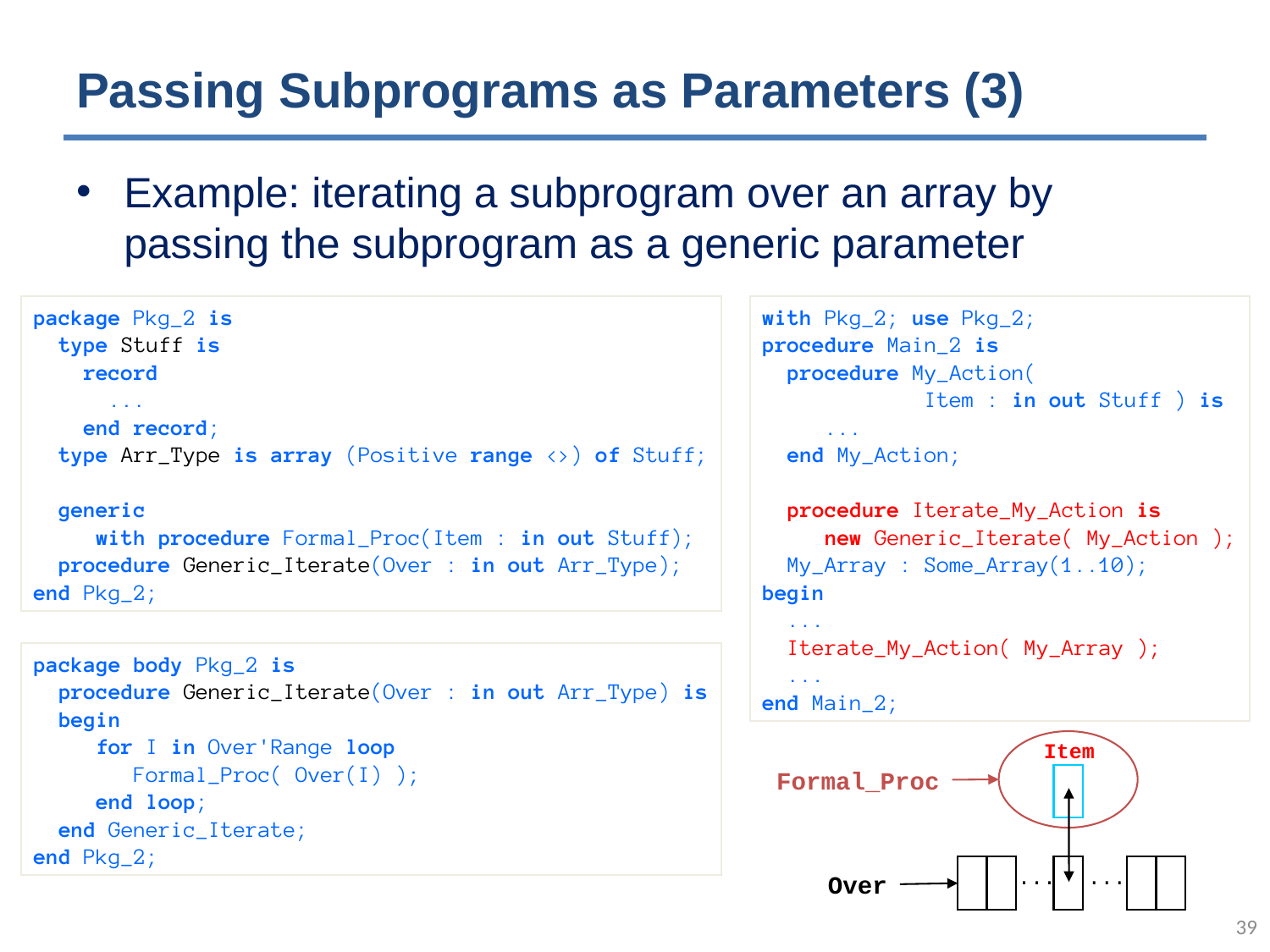

# Passing Subprograms as Parameters (3)
Example: iterating a subprogram over an array by passing the subprogram as a generic parameter

package Pkg_2 is
  type Stuff is
    record
      ...
    end record;
  type Arr_Type is array (Positive range <>) of Stuff;
  generic
     with procedure Formal_Proc(Item : in out Stuff);
  procedure Generic_Iterate(Over : in out Arr_Type);
end Pkg_2;
with Pkg_2; use Pkg_2;
procedure Main_2 is
  procedure My_Action(
             Item : in out Stuff ) is
     ...
  end My_Action;
  procedure Iterate_My_Action is
     new Generic_Iterate( My_Action );
  My_Array : Some_Array(1..10);
begin
  ...
  Iterate_My_Action( My_Array );
  ...
end Main_2;
package body Pkg_2 is
  procedure Generic_Iterate(Over : in out Arr_Type) is
  begin
     for I in Over'Range loop
        Formal_Proc( Over(I) );
     end loop;
  end Generic_Iterate;
end Pkg_2;

Item

Formal_Proc

...
...
Over
39